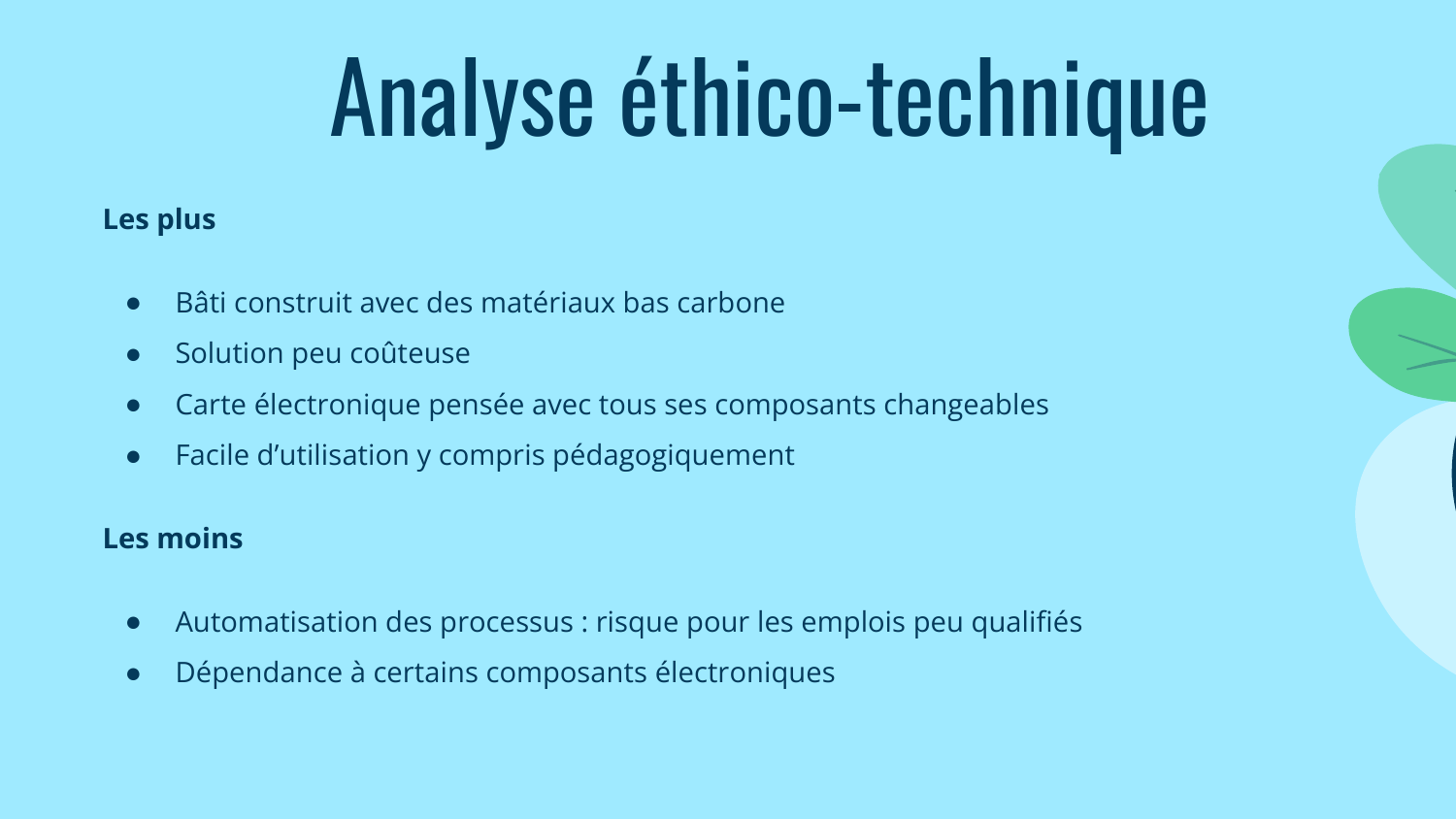

Analyse éthico-technique

Les plus
Bâti construit avec des matériaux bas carbone
Solution peu coûteuse
Carte électronique pensée avec tous ses composants changeables
Facile d’utilisation y compris pédagogiquement
Les moins
Automatisation des processus : risque pour les emplois peu qualifiés
Dépendance à certains composants électroniques